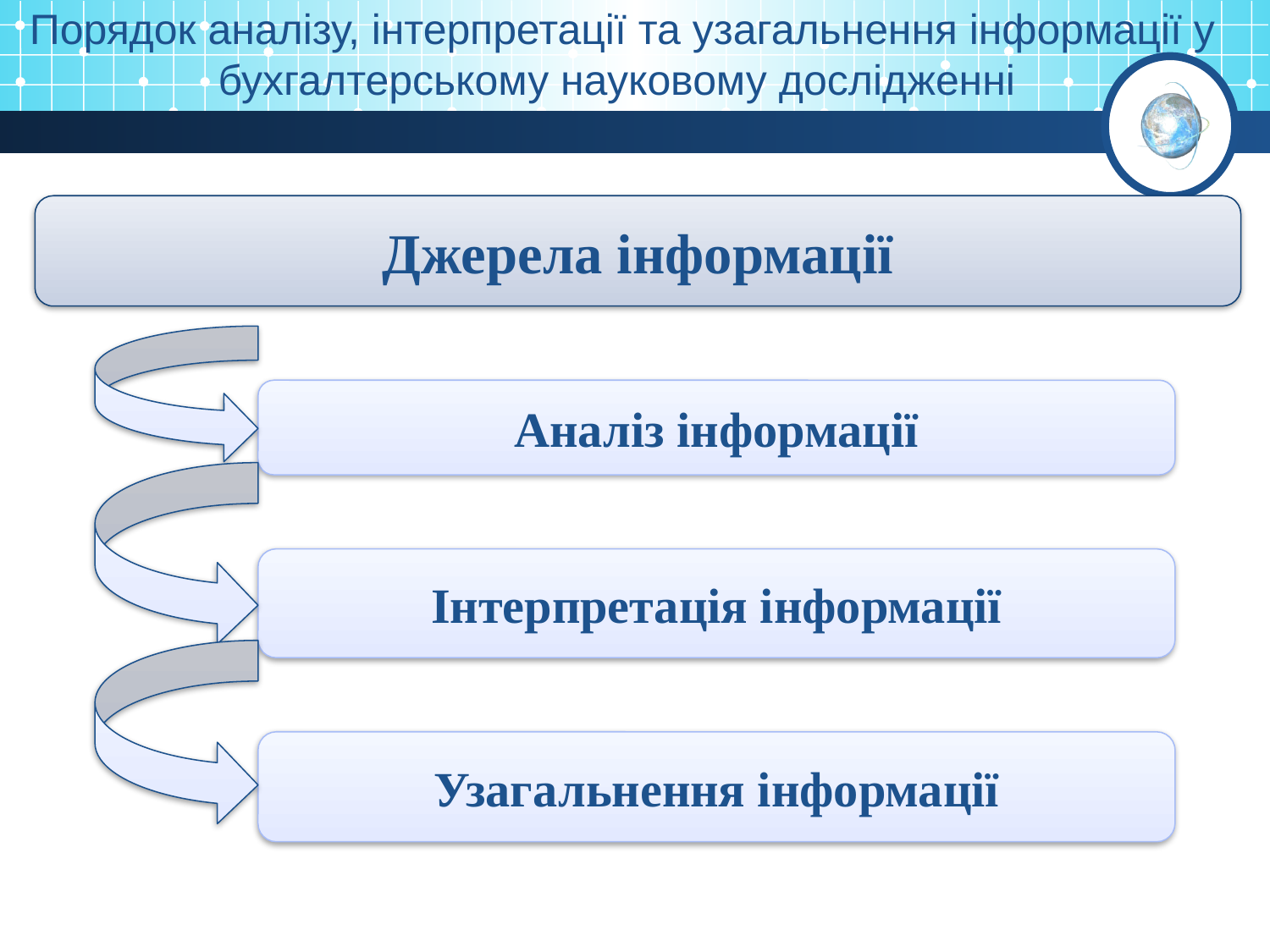

Порядок аналізу, інтерпретації та узагальнення інформації у бухгалтерському науковому дослідженні
Джерела інформації

Аналіз інформації

Інтерпретація інформації

Узагальнення інформації